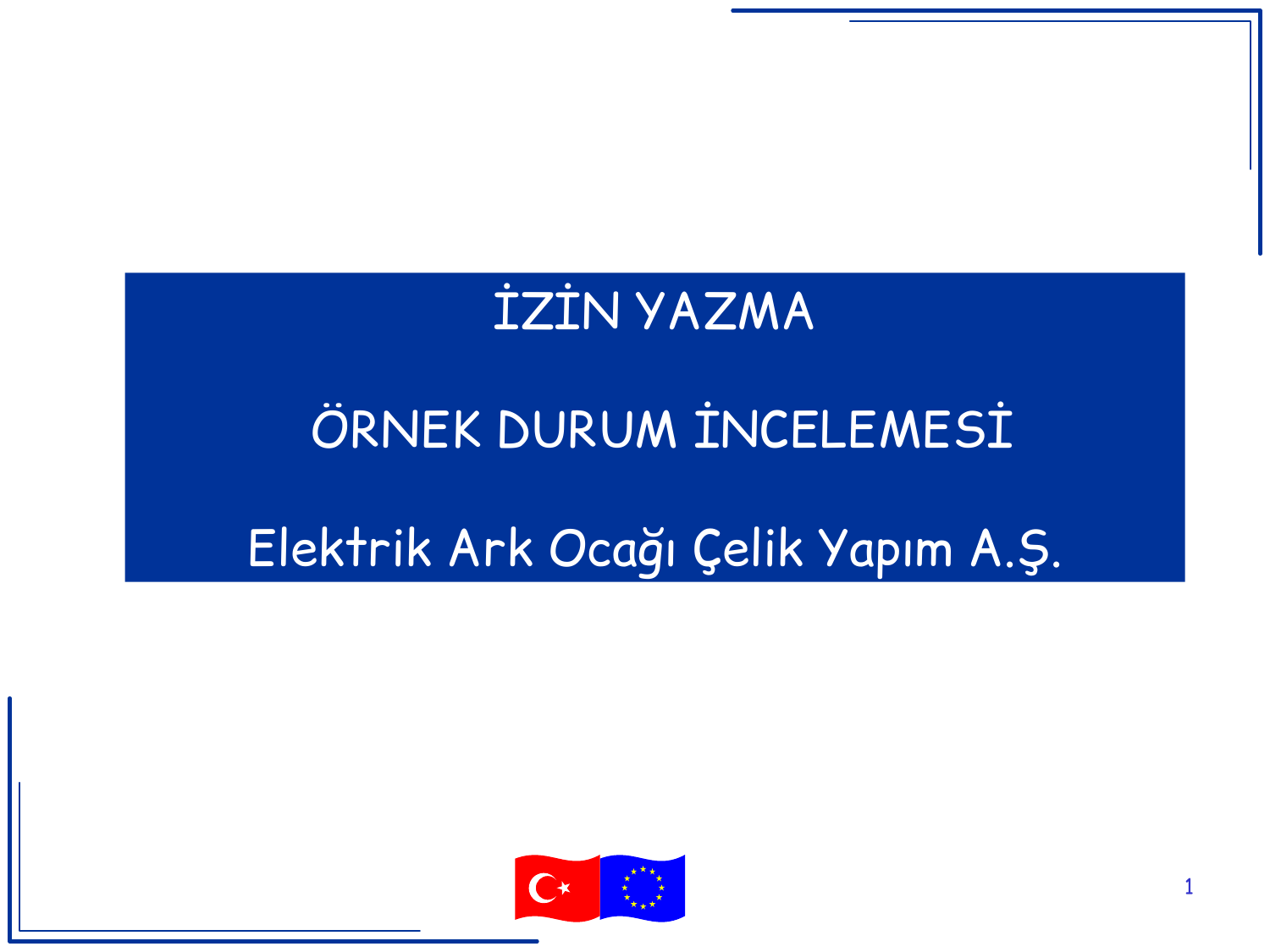

# İZİN YAZMA ÖRNEK DURUM İNCELEMESİ Elektrik Ark Ocağı Çelik Yapım A.Ş.
1